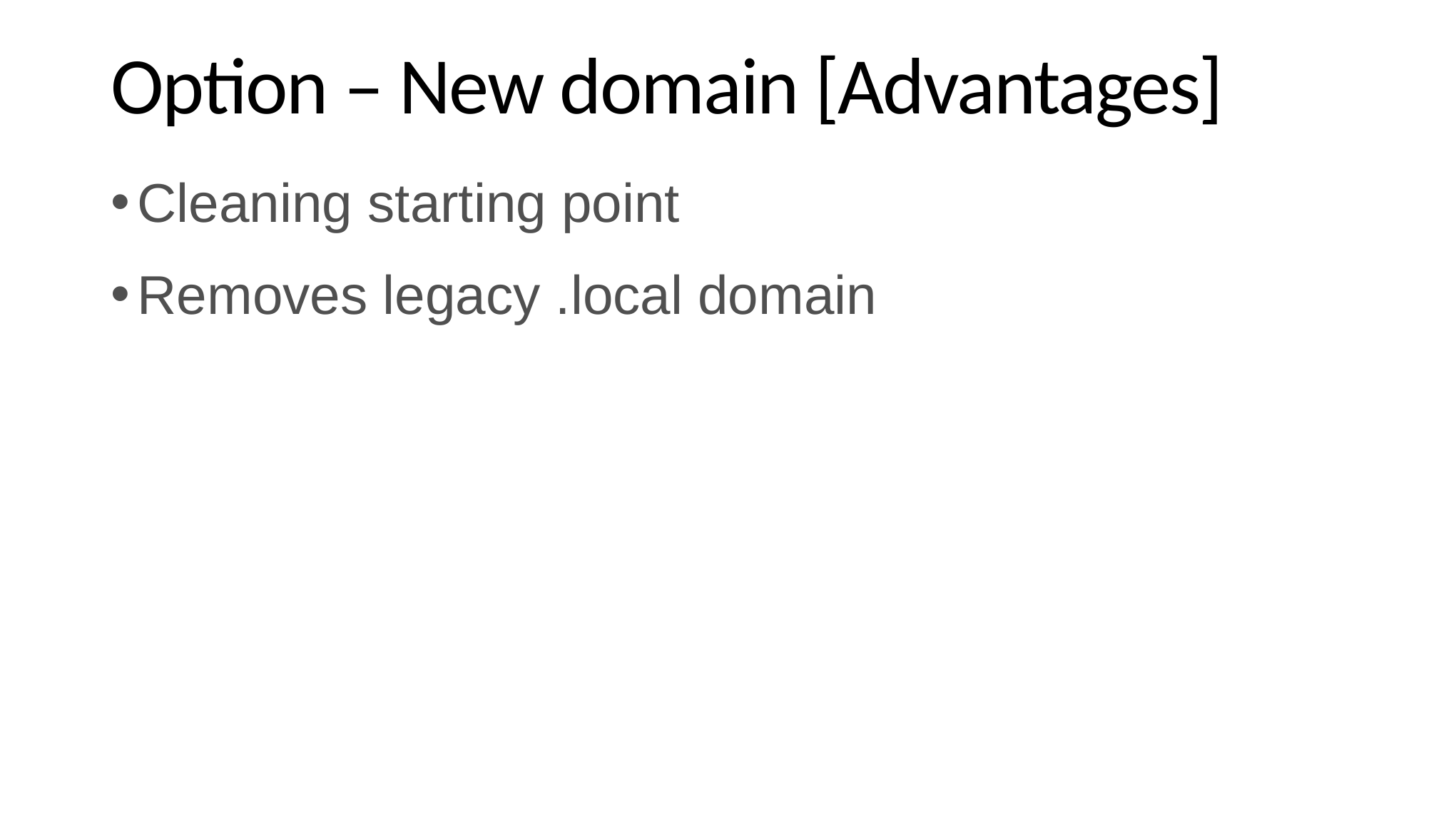

# Option – New domain [Advantages]
Cleaning starting point
Removes legacy .local domain